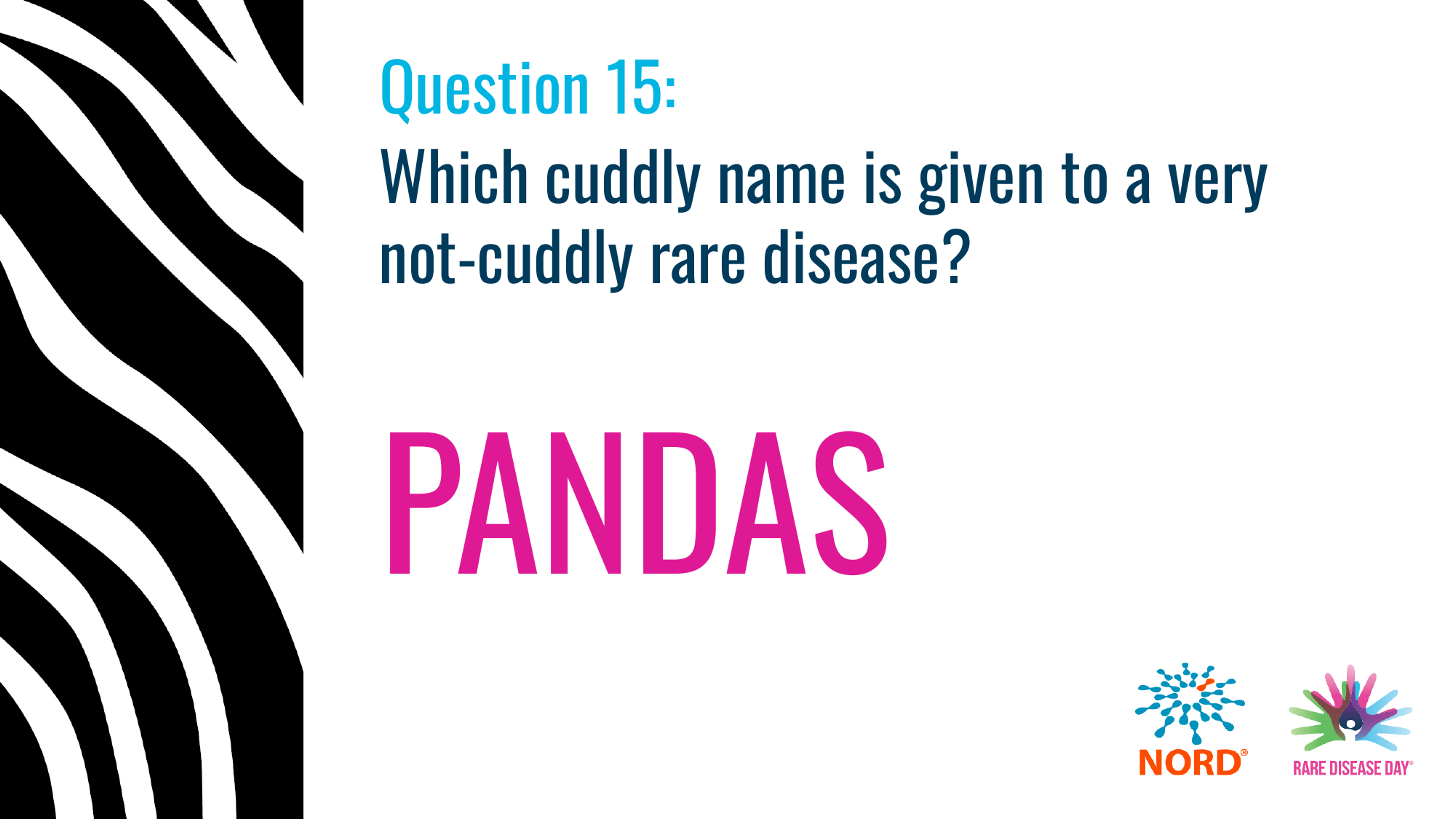

# Question 15:
Which cuddly name is given to a very not-cuddly rare disease?
PANDAS